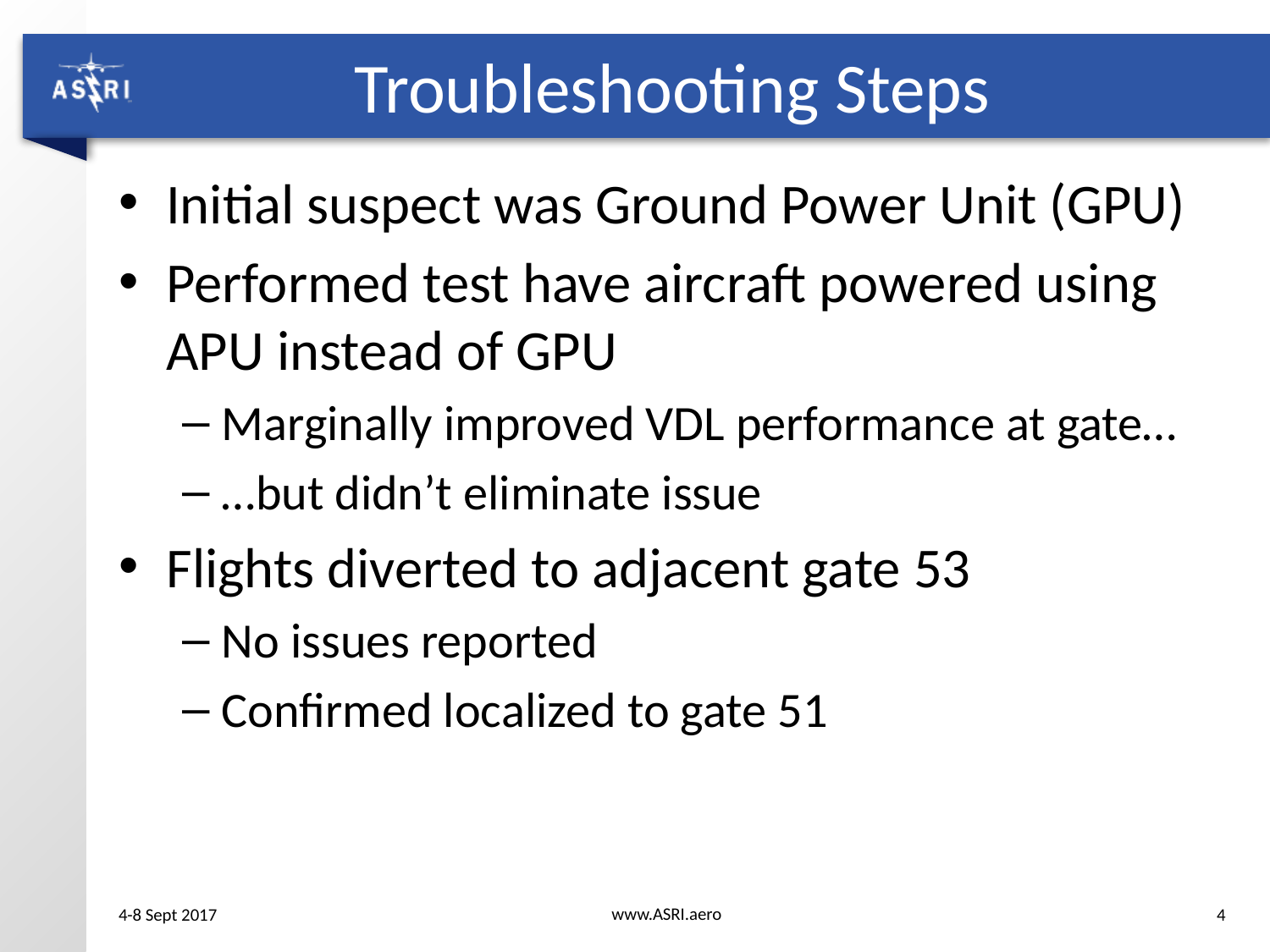

# Troubleshooting Steps
Initial suspect was Ground Power Unit (GPU)
Performed test have aircraft powered using APU instead of GPU
Marginally improved VDL performance at gate…
…but didn’t eliminate issue
Flights diverted to adjacent gate 53
No issues reported
Confirmed localized to gate 51

www.ASRI.aero
4
4-8 Sept 2017